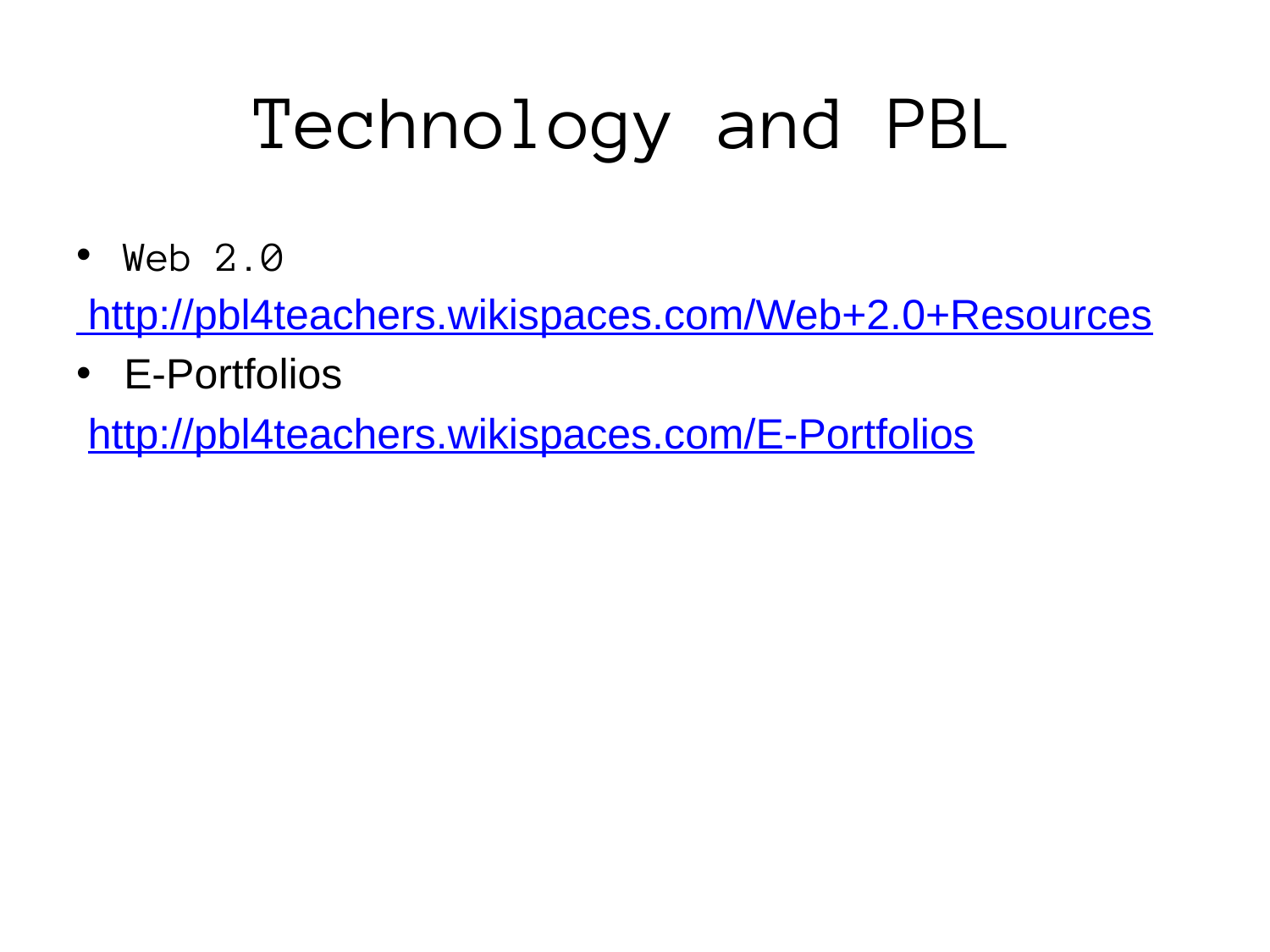

# Technology and PBL
Web 2.0
 http://pbl4teachers.wikispaces.com/Web+2.0+Resources
E-Portfolios
 http://pbl4teachers.wikispaces.com/E-Portfolios